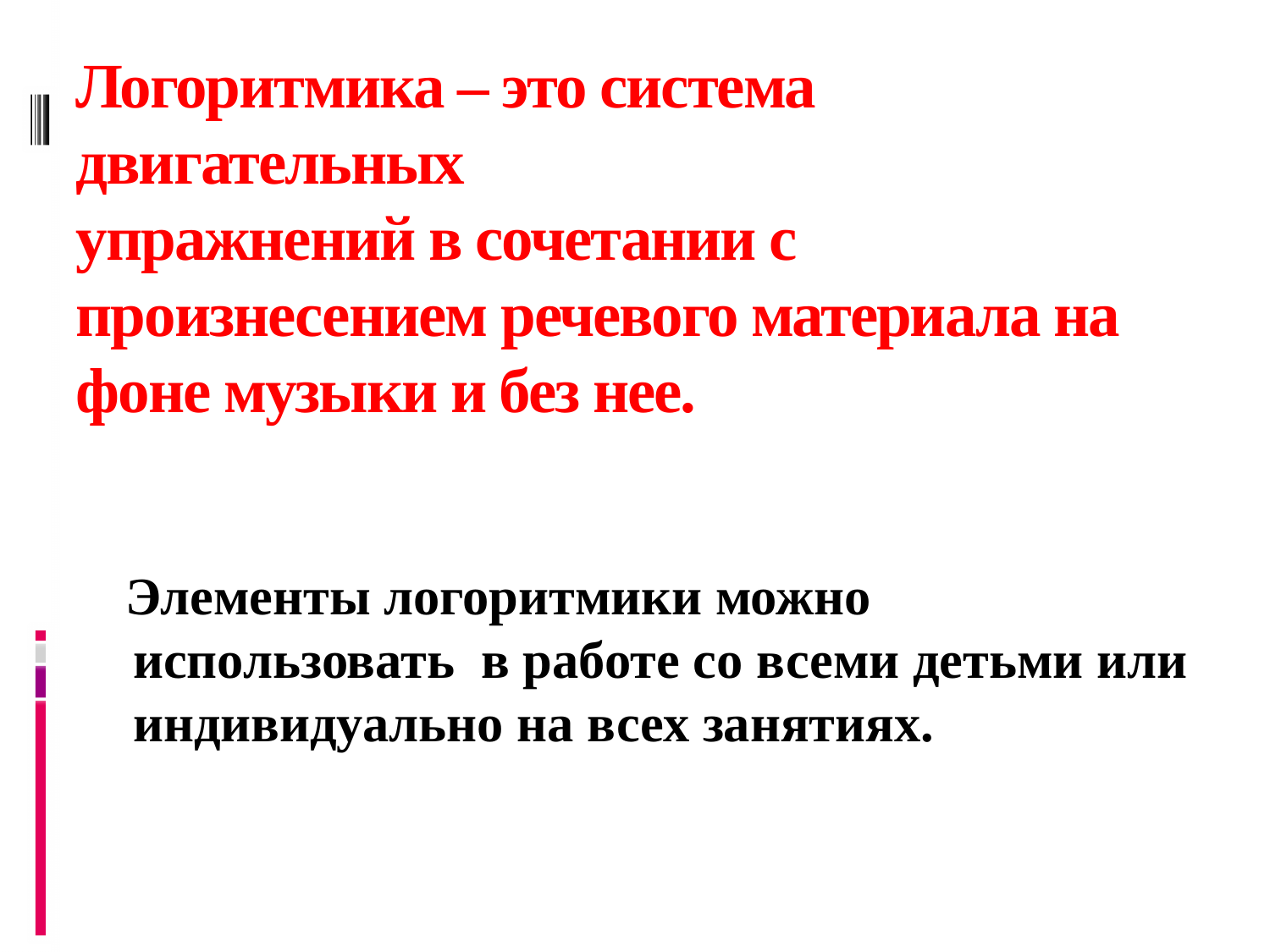

# Логоритмика – это система двигательных упражнений в сочетании с произнесением речевого материала на фоне музыки и без нее.
   Элементы логоритмики можно использовать  в работе со всеми детьми или индивидуально на всех занятиях.